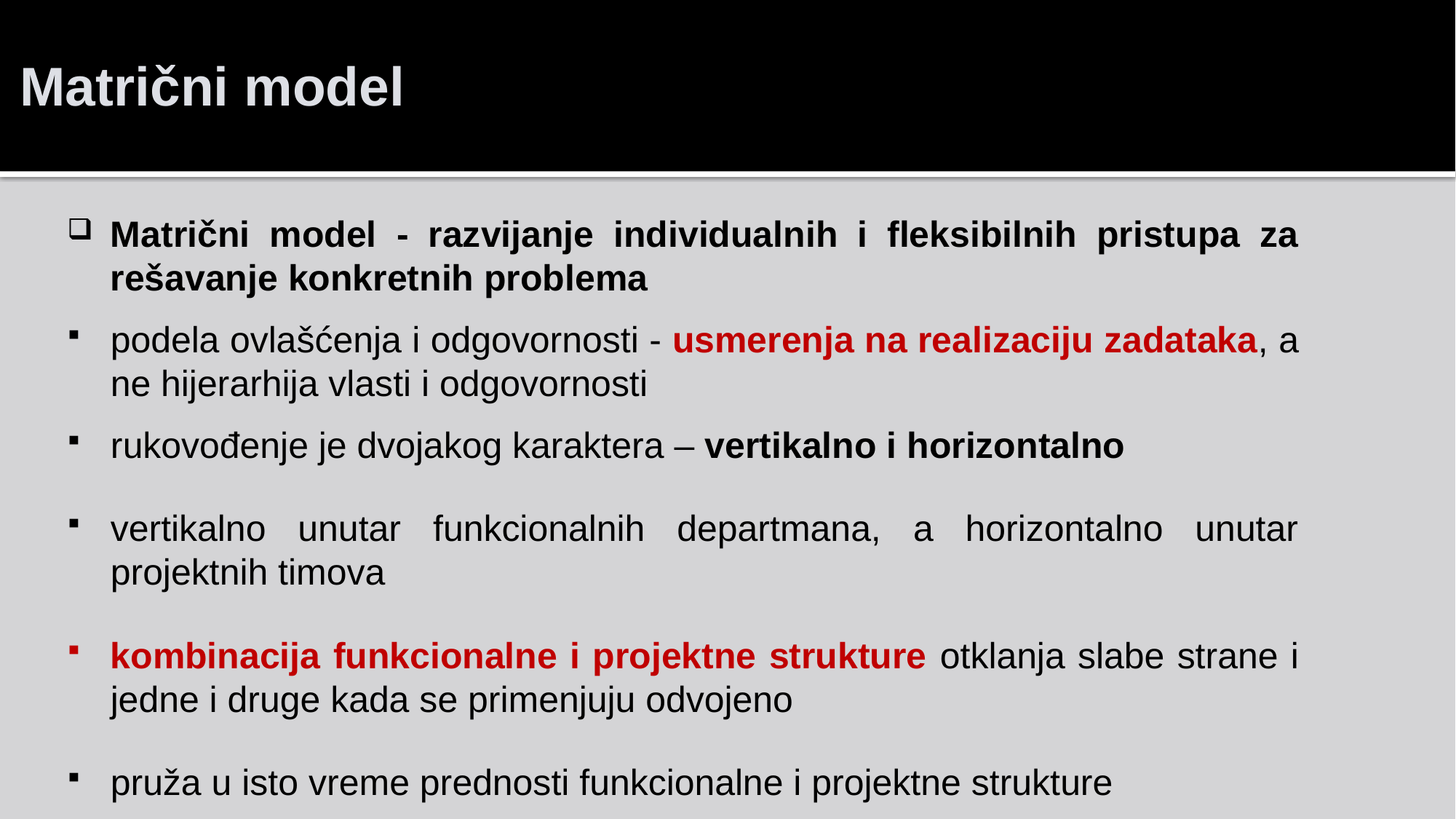

# Matrični model

Matrični model - razvijanje individualnih i fleksibilnih pristupa za rešavanje konkretnih problema

podela ovlašćenja i odgovornosti - usmerenja na realizaciju zadataka, a ne hijerarhija vlasti i odgovornosti

rukovođenje je dvojakog karaktera – vertikalno i horizontalno

vertikalno unutar funkcionalnih departmana, a horizontalno unutar projektnih timova

kombinacija funkcionalne i projektne strukture otklanja slabe strane i jedne i druge kada se primenjuju odvojeno

pruža u isto vreme prednosti funkcionalne i projektne strukture